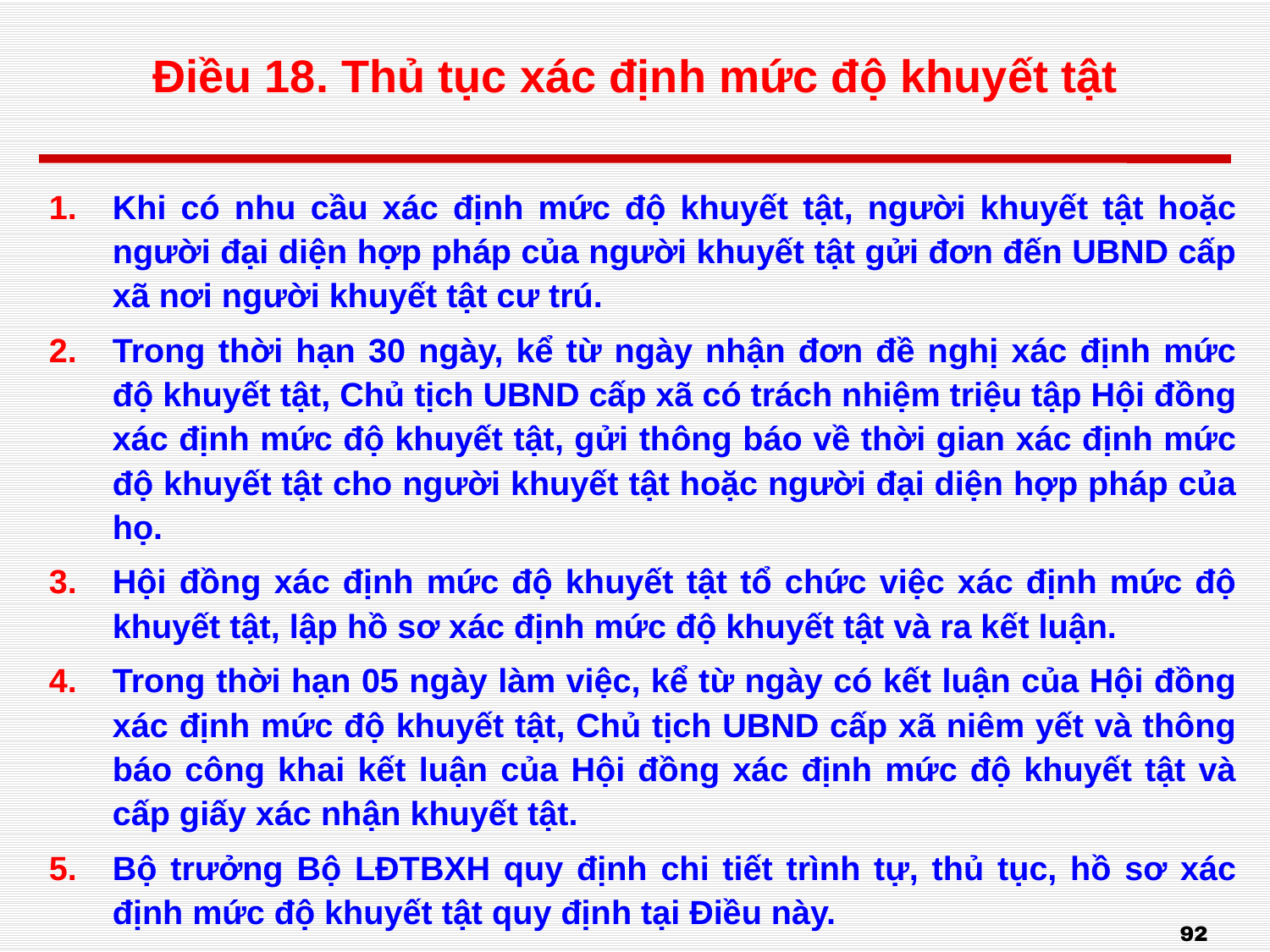

# Điều 18. Thủ tục xác định mức độ khuyết tật
Khi có nhu cầu xác định mức độ khuyết tật, người khuyết tật hoặc người đại diện hợp pháp của người khuyết tật gửi đơn đến UBND cấp xã nơi người khuyết tật cư trú.
Trong thời hạn 30 ngày, kể từ ngày nhận đơn đề nghị xác định mức độ khuyết tật, Chủ tịch UBND cấp xã có trách nhiệm triệu tập Hội đồng xác định mức độ khuyết tật, gửi thông báo về thời gian xác định mức độ khuyết tật cho người khuyết tật hoặc người đại diện hợp pháp của họ.
Hội đồng xác định mức độ khuyết tật tổ chức việc xác định mức độ khuyết tật, lập hồ sơ xác định mức độ khuyết tật và ra kết luận.
Trong thời hạn 05 ngày làm việc, kể từ ngày có kết luận của Hội đồng xác định mức độ khuyết tật, Chủ tịch UBND cấp xã niêm yết và thông báo công khai kết luận của Hội đồng xác định mức độ khuyết tật và cấp giấy xác nhận khuyết tật.
Bộ trưởng Bộ LĐTBXH quy định chi tiết trình tự, thủ tục, hồ sơ xác định mức độ khuyết tật quy định tại Điều này.